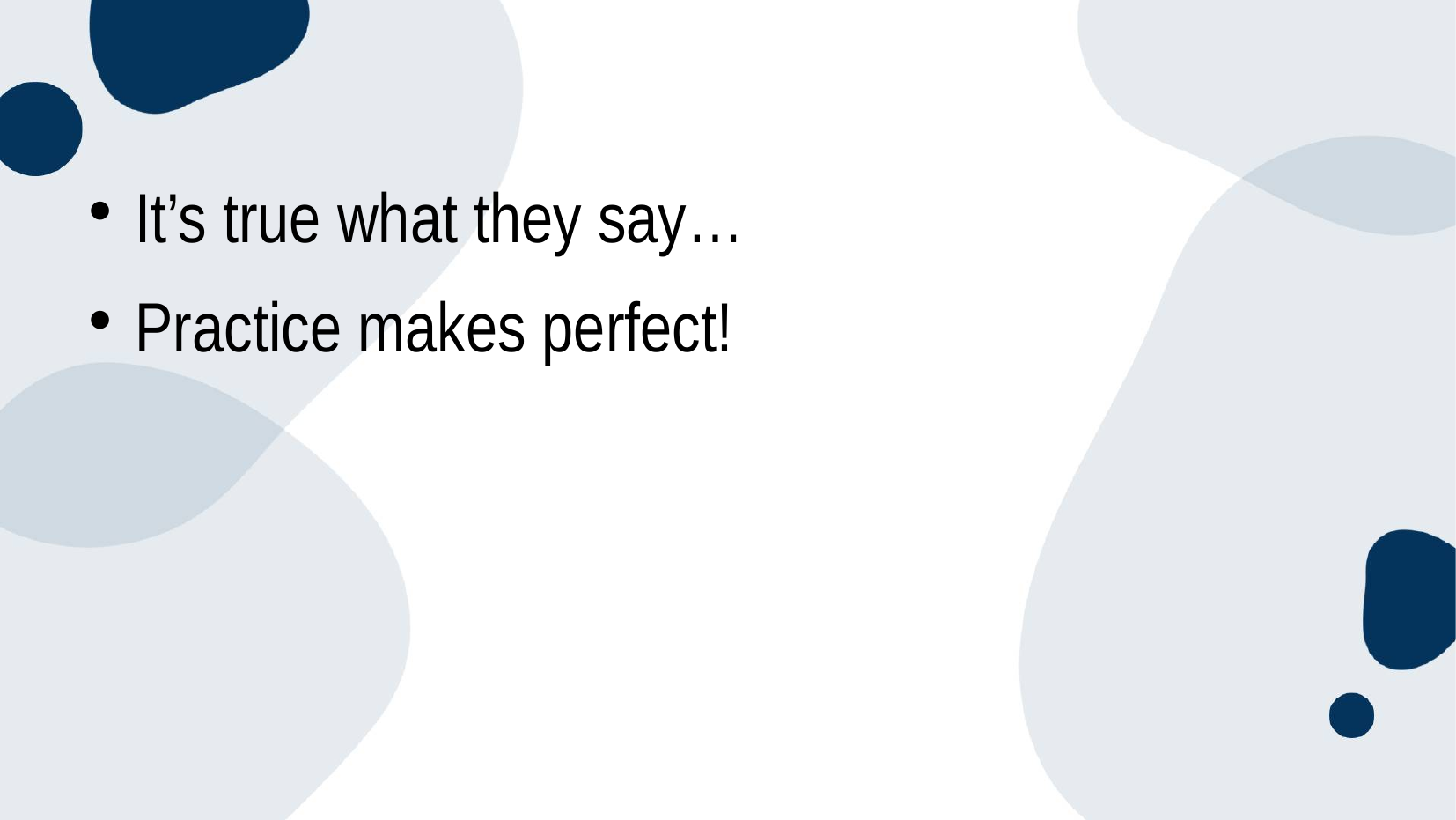

#
It’s true what they say…
Practice makes perfect!